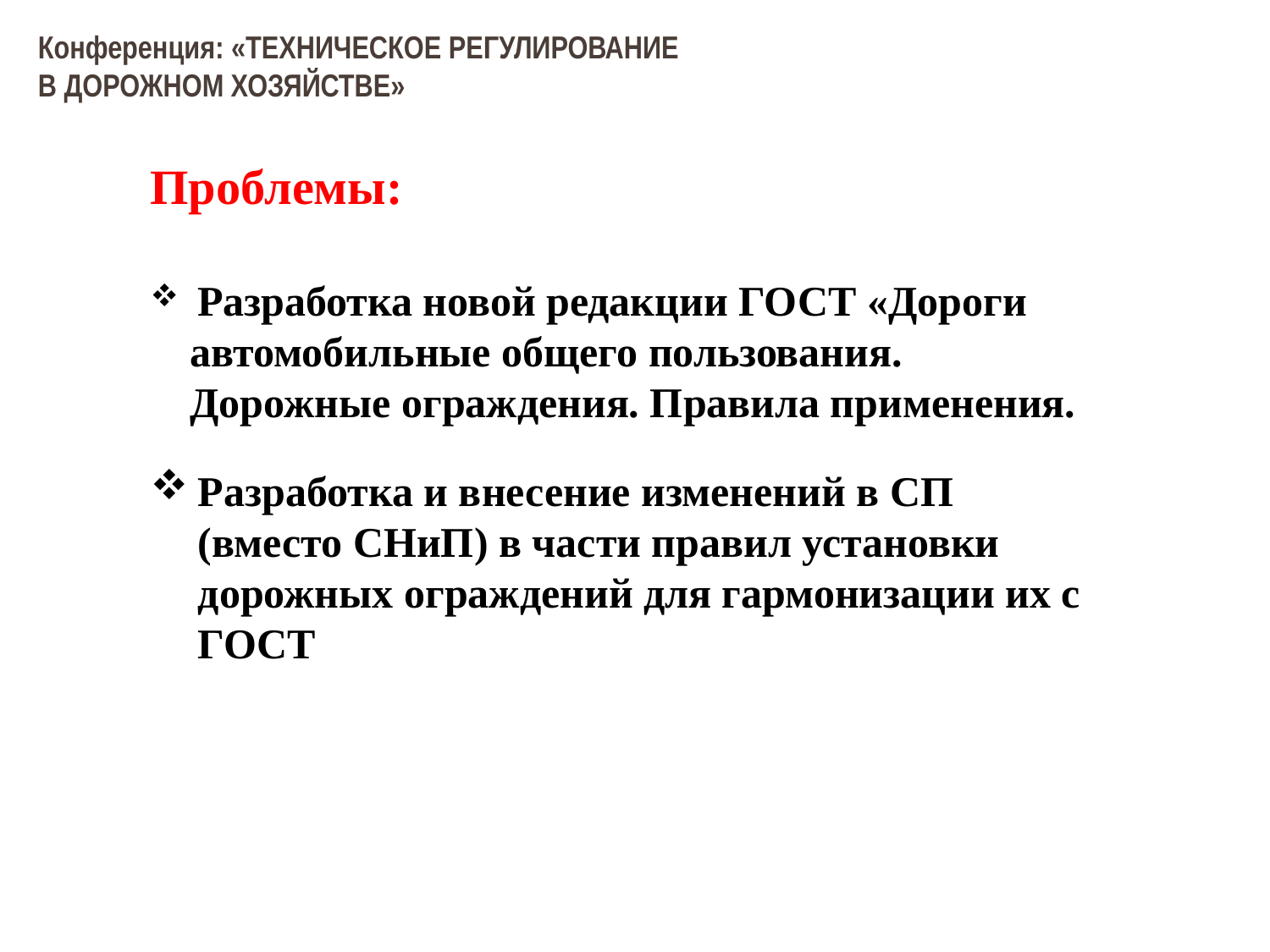

Конференция: «ТЕХНИЧЕСКОЕ РЕГУЛИРОВАНИЕ
В ДОРОЖНОМ ХОЗЯЙСТВЕ»
Проблемы:

 Разработка новой редакции ГОСТ «Дороги автомобильные общего пользования. Дорожные ограждения. Правила применения.

Разработка и внесение изменений в СП (вместо СНиП) в части правил установки дорожных ограждений для гармонизации их с ГОСТ